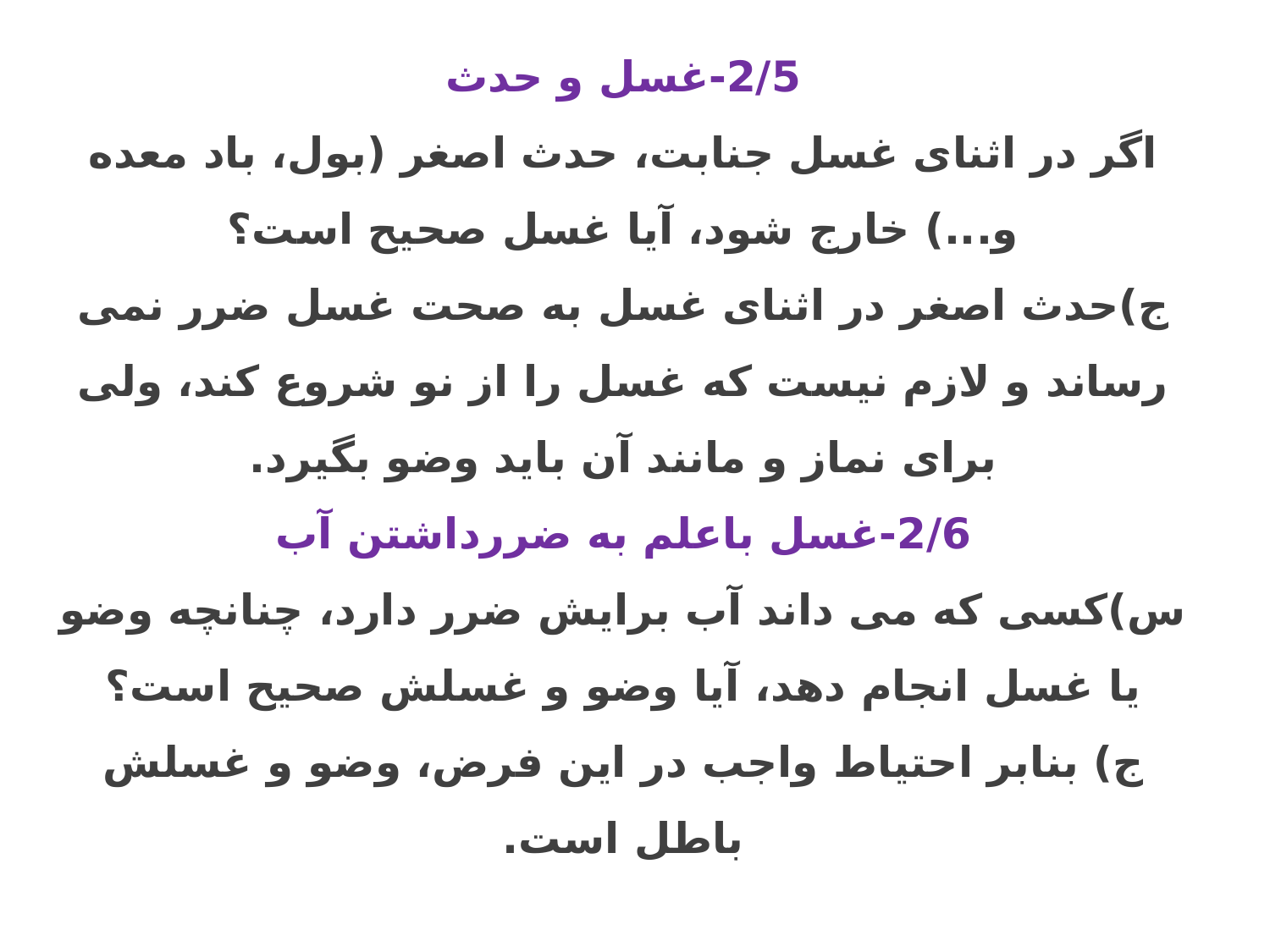

2/5-غسل و حدث
اگر در اثنای غسل جنابت، حدث اصغر (بول، باد معده و...) خارج شود، آیا غسل صحیح است؟
ج)حدث اصغر در اثناى غسل به صحت غسل ضرر نمى رساند و لازم نیست که غسل را از نو شروع کند، ولی برای نماز و مانند آن باید وضو بگیرد.
2/6-غسل باعلم به ضررداشتن آب
س)کسی که می داند آب برایش ضرر دارد، چنانچه وضو یا غسل انجام دهد، آیا وضو و غسلش صحیح است؟
ج) بنابر احتیاط واجب در این فرض، وضو و غسلش باطل است.